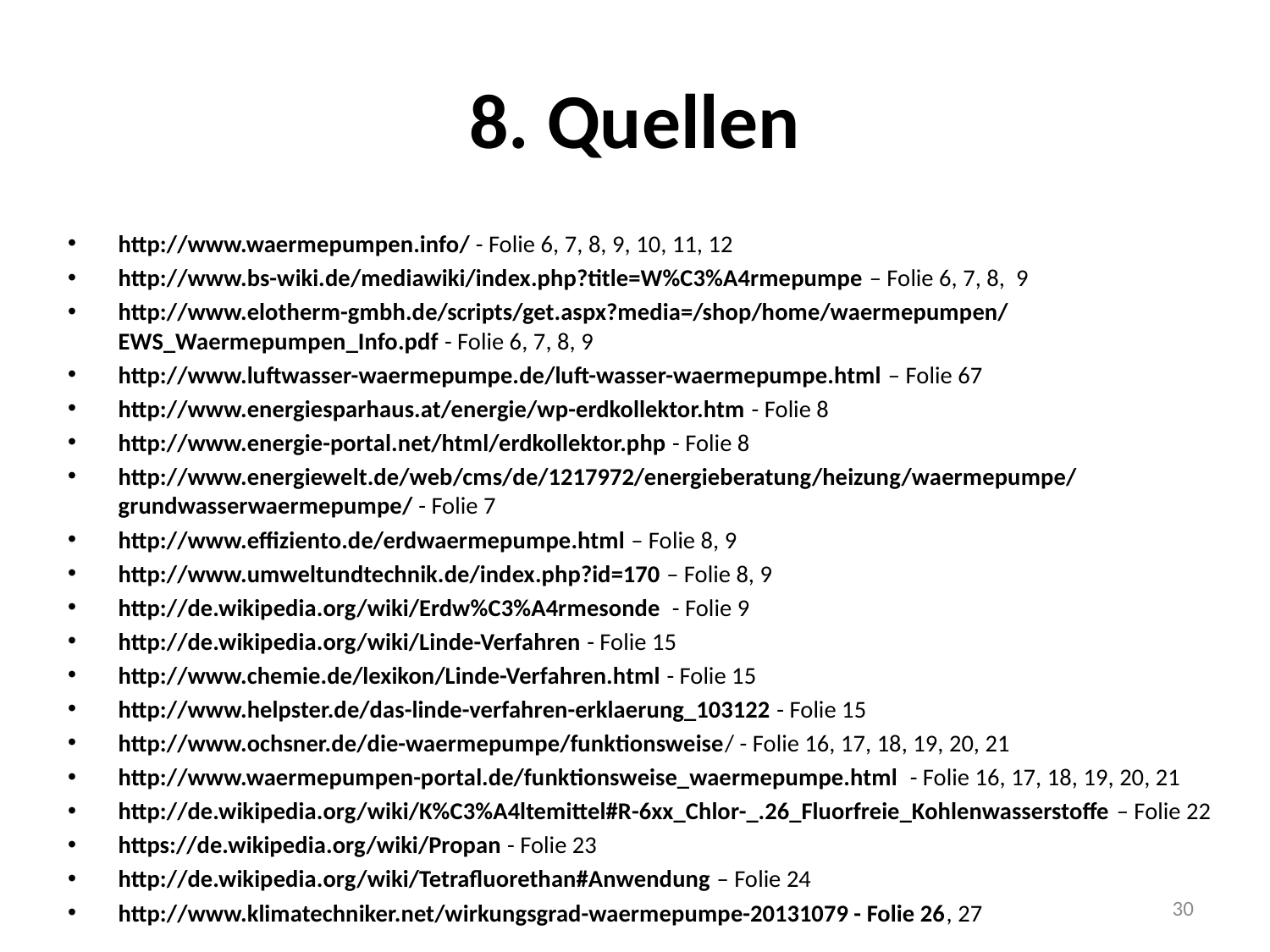

# 8. Quellen
http://www.waermepumpen.info/ - Folie 6, 7, 8, 9, 10, 11, 12
http://www.bs-wiki.de/mediawiki/index.php?title=W%C3%A4rmepumpe – Folie 6, 7, 8,  9
http://www.elotherm-gmbh.de/scripts/get.aspx?media=/shop/home/waermepumpen/EWS_Waermepumpen_Info.pdf - Folie 6, 7, 8, 9
http://www.luftwasser-waermepumpe.de/luft-wasser-waermepumpe.html – Folie 67
http://www.energiesparhaus.at/energie/wp-erdkollektor.htm - Folie 8
http://www.energie-portal.net/html/erdkollektor.php - Folie 8
http://www.energiewelt.de/web/cms/de/1217972/energieberatung/heizung/waermepumpe/grundwasserwaermepumpe/ - Folie 7
http://www.effiziento.de/erdwaermepumpe.html – Folie 8, 9
http://www.umweltundtechnik.de/index.php?id=170 – Folie 8, 9
http://de.wikipedia.org/wiki/Erdw%C3%A4rmesonde  - Folie 9
http://de.wikipedia.org/wiki/Linde-Verfahren - Folie 15
http://www.chemie.de/lexikon/Linde-Verfahren.html - Folie 15
http://www.helpster.de/das-linde-verfahren-erklaerung_103122 - Folie 15
http://www.ochsner.de/die-waermepumpe/funktionsweise/ - Folie 16, 17, 18, 19, 20, 21
http://www.waermepumpen-portal.de/funktionsweise_waermepumpe.html  - Folie 16, 17, 18, 19, 20, 21
http://de.wikipedia.org/wiki/K%C3%A4ltemittel#R-6xx_Chlor-_.26_Fluorfreie_Kohlenwasserstoffe – Folie 22
https://de.wikipedia.org/wiki/Propan - Folie 23
http://de.wikipedia.org/wiki/Tetrafluorethan#Anwendung – Folie 24
http://www.klimatechniker.net/wirkungsgrad-waermepumpe-20131079 - Folie 26, 27
30